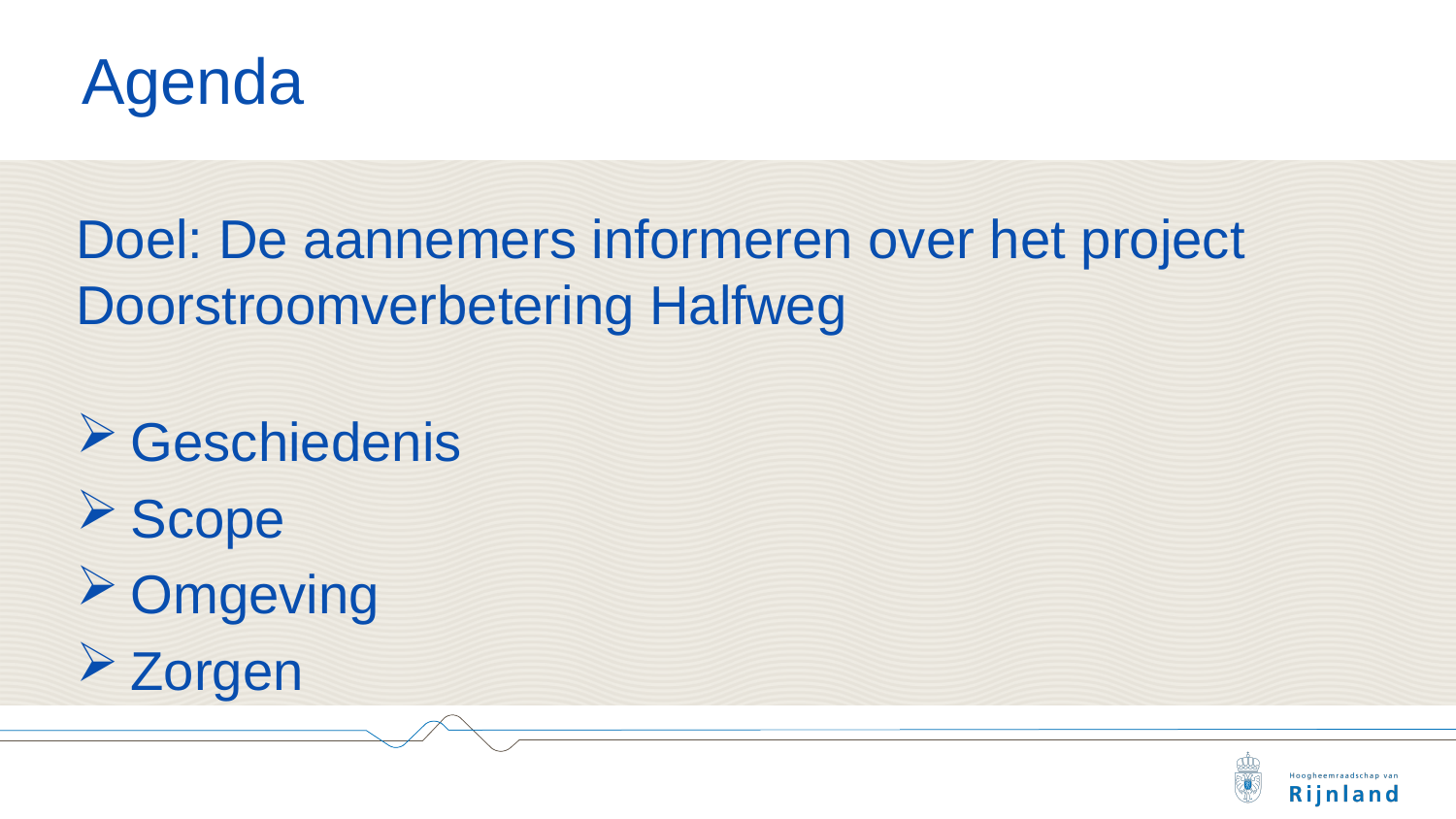

# Agenda
Doel: De aannemers informeren over het project Doorstroomverbetering Halfweg

Geschiedenis
Scope
Omgeving
Zorgen